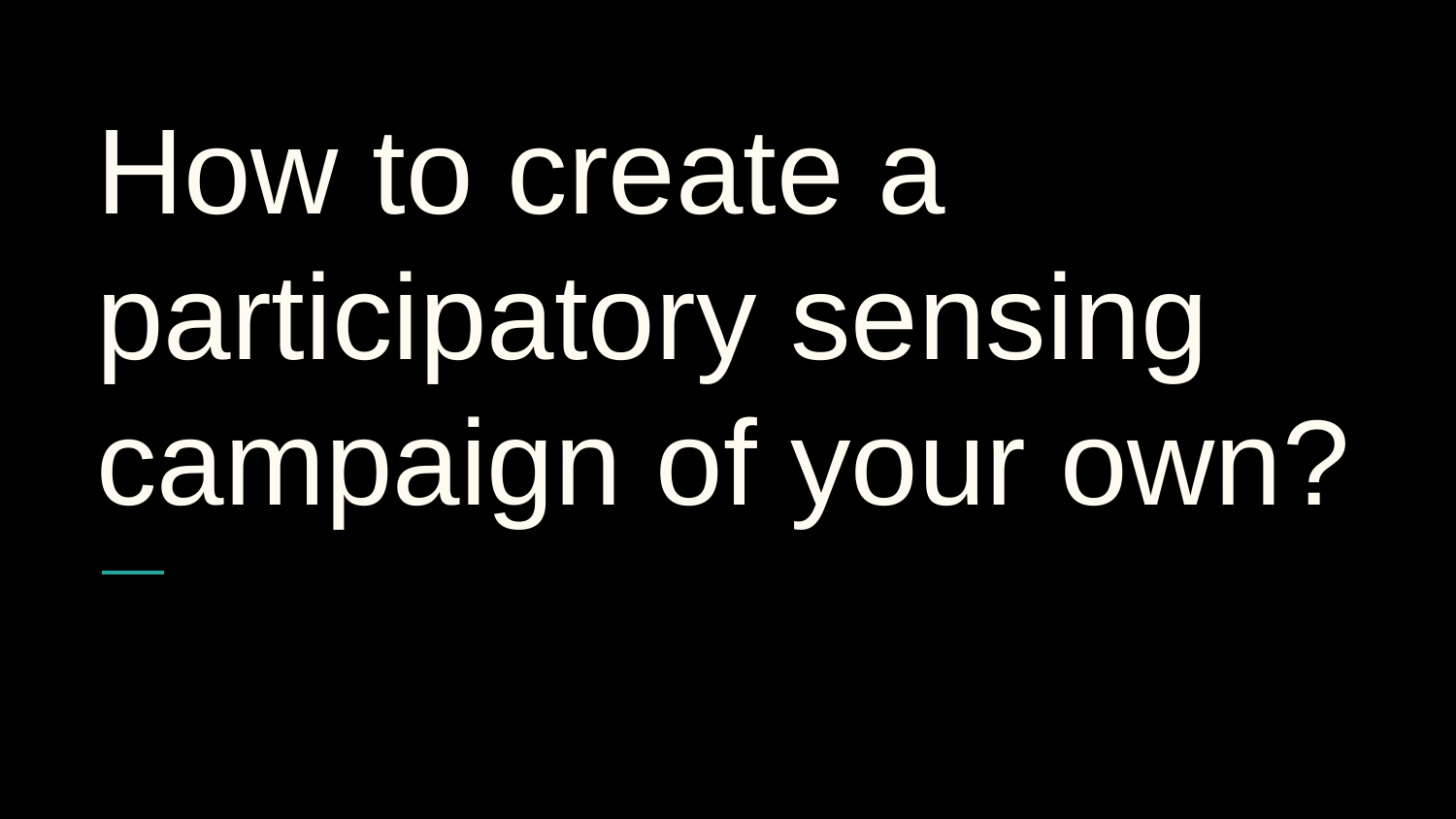

# How to create a participatory sensing campaign of your own?